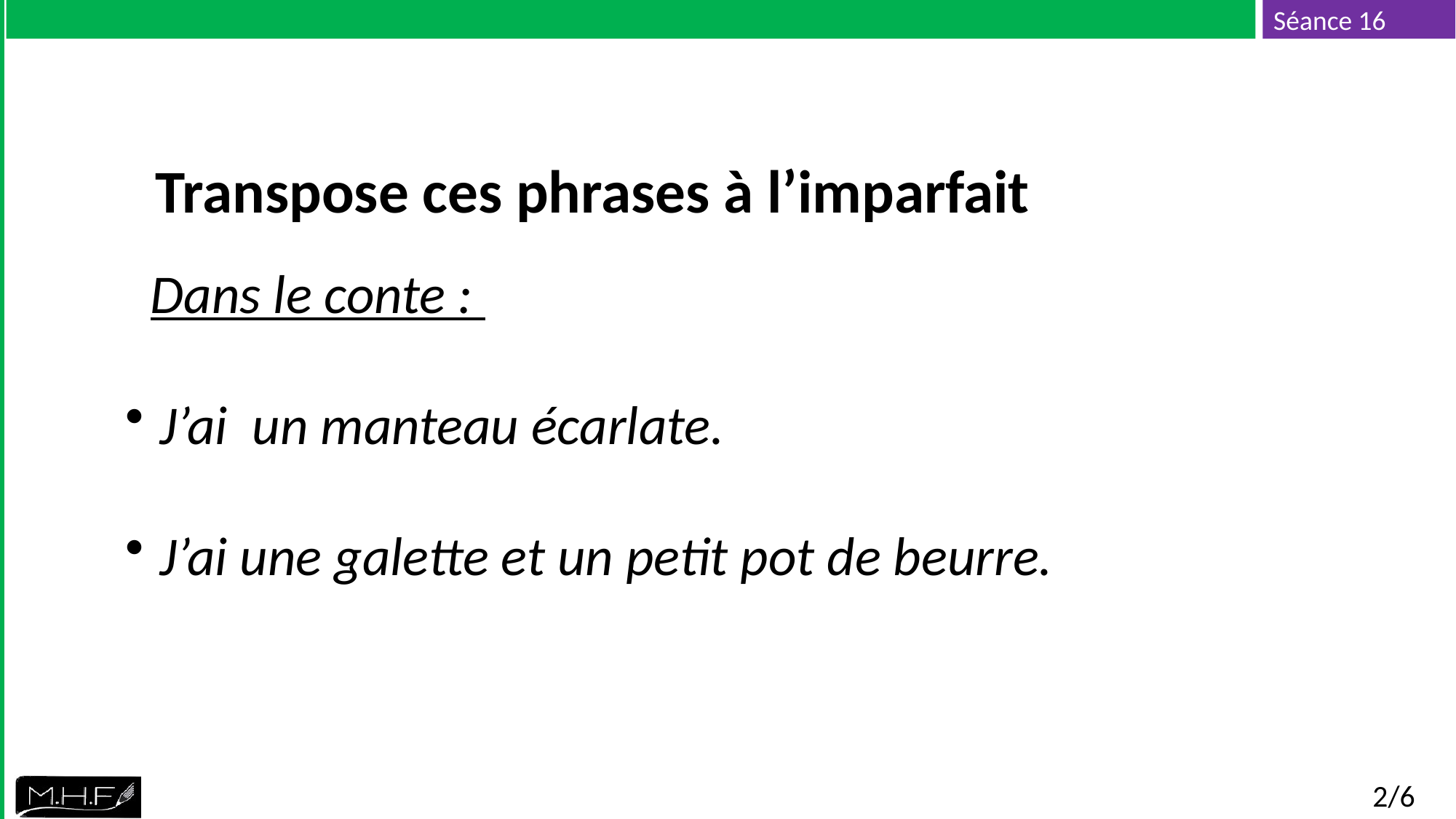

Transpose ces phrases à l’imparfait
  Dans le conte :

J’ai  un manteau écarlate.

J’ai une galette et un petit pot de beurre.

2/6